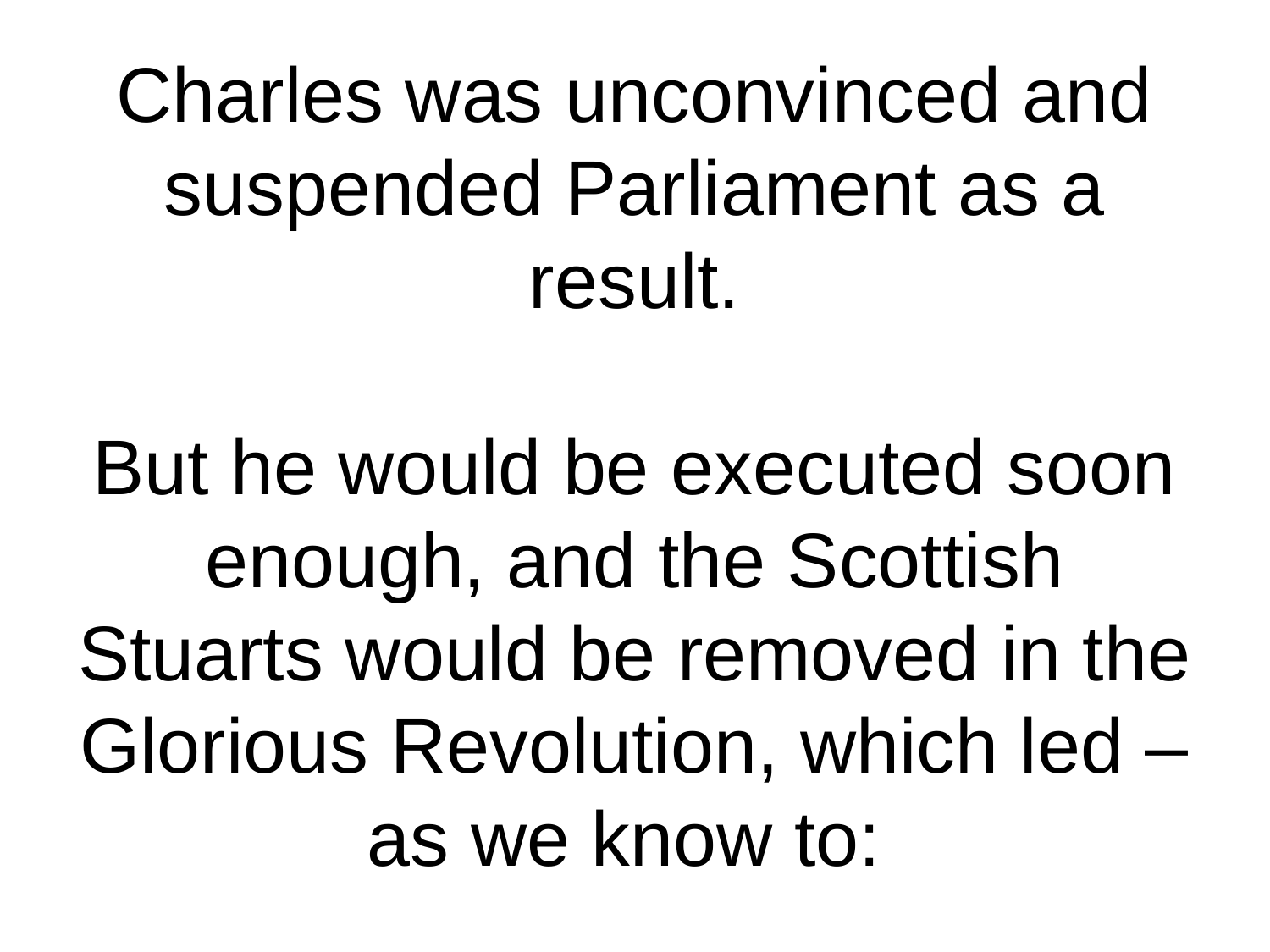

# Charles was unconvinced and suspended Parliament as a result. But he would be executed soon enough, and the Scottish Stuarts would be removed in the Glorious Revolution, which led – as we know to: